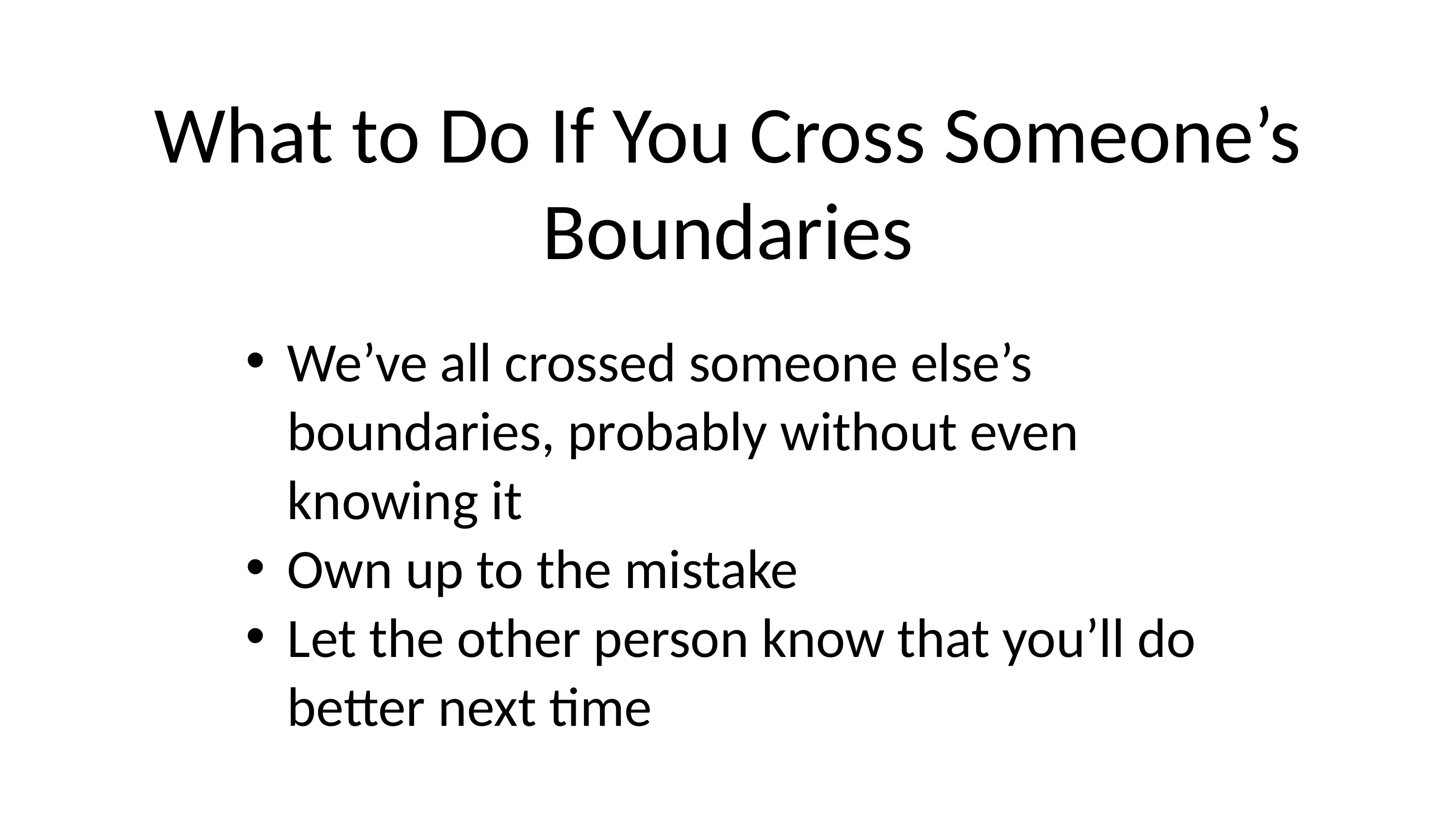

What to Do If You Cross Someone’s Boundaries
We’ve all crossed someone else’s boundaries, probably without even knowing it
Own up to the mistake
Let the other person know that you’ll do better next time